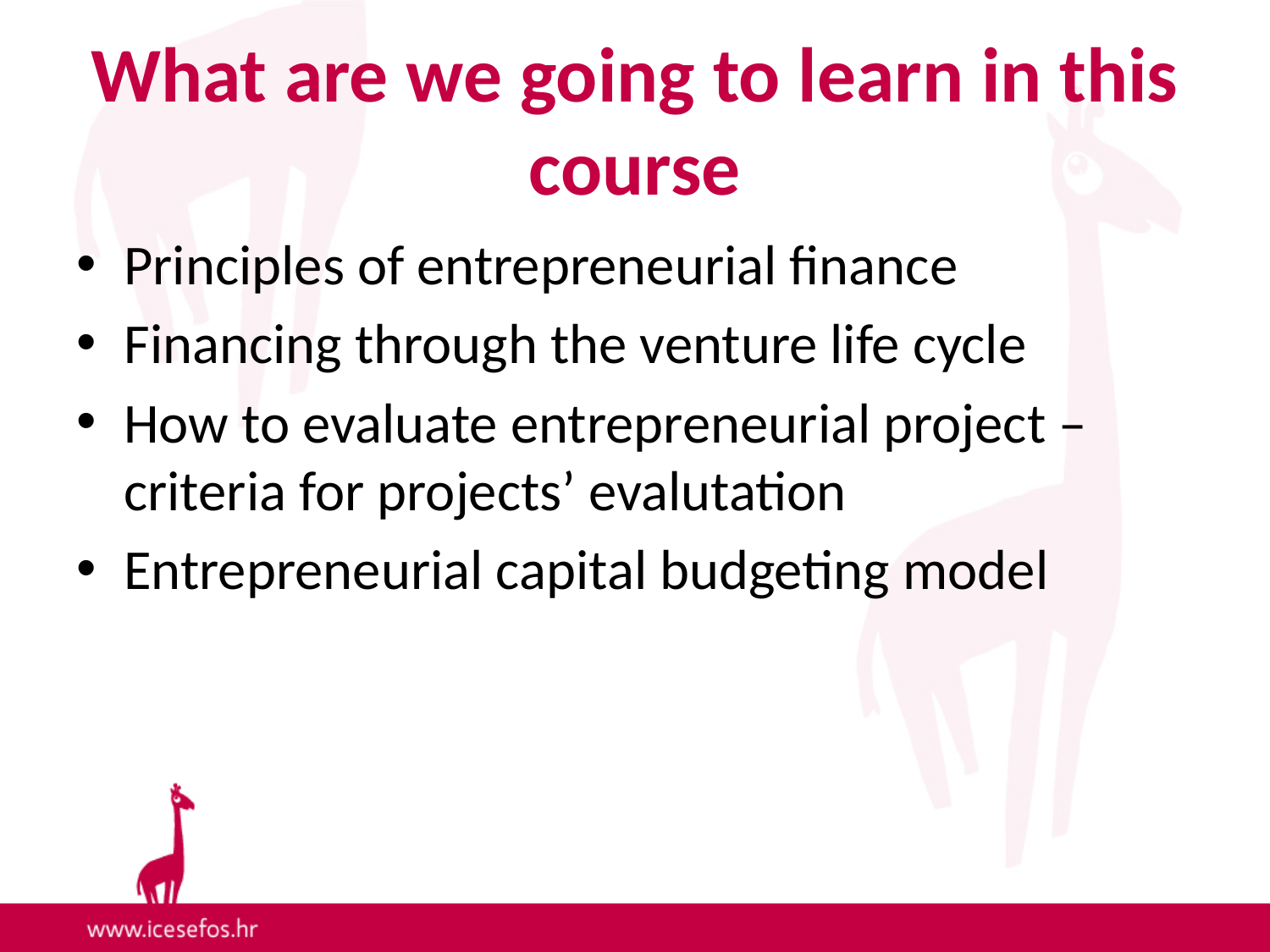

# What are we going to learn in this course
Principles of entrepreneurial finance
Financing through the venture life cycle
How to evaluate entrepreneurial project –  criteria for projects’ evalutation
Entrepreneurial capital budgeting model